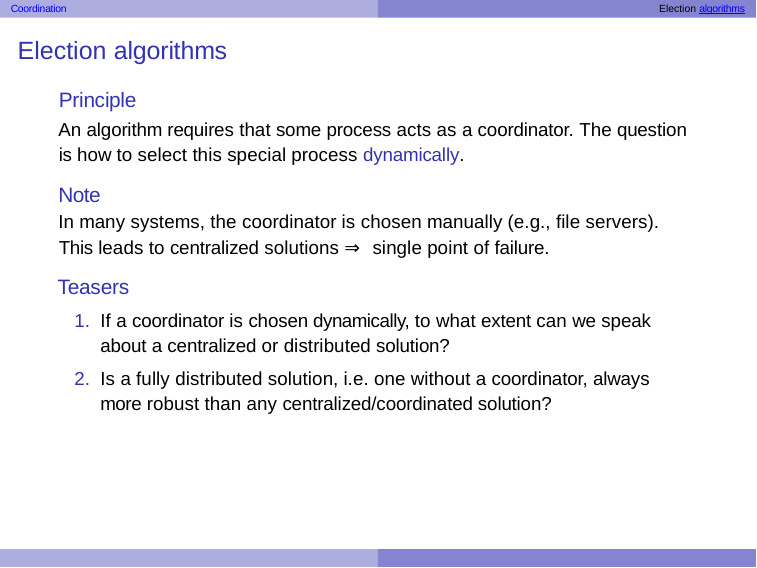

Coordination	Election algorithms
# Election algorithms
Principle
An algorithm requires that some process acts as a coordinator. The question is how to select this special process dynamically.
Note
In many systems, the coordinator is chosen manually (e.g., file servers). This leads to centralized solutions ⇒ single point of failure.
Teasers
If a coordinator is chosen dynamically, to what extent can we speak about a centralized or distributed solution?
Is a fully distributed solution, i.e. one without a coordinator, always more robust than any centralized/coordinated solution?